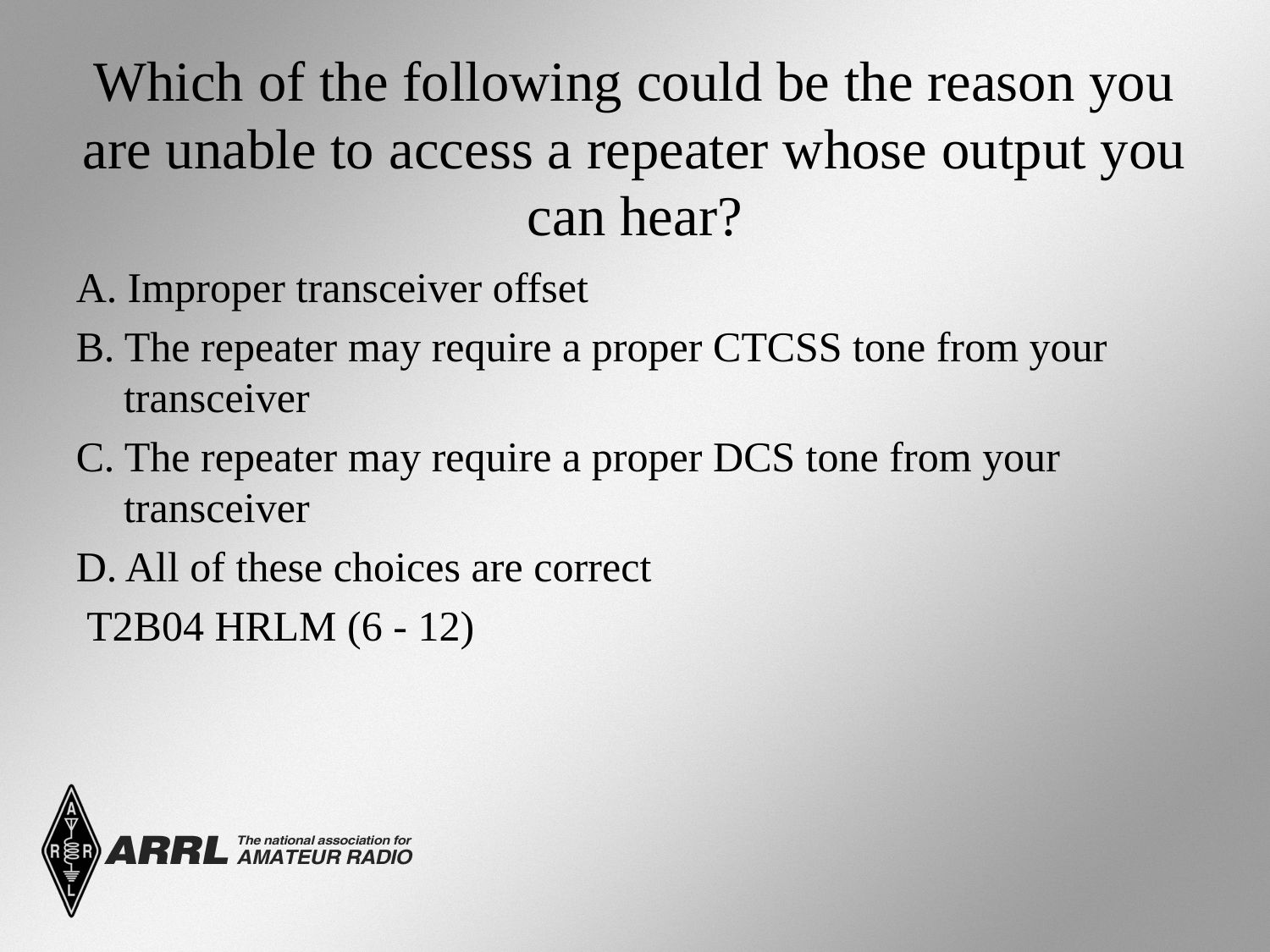

# Which of the following could be the reason you are unable to access a repeater whose output you can hear?
A. Improper transceiver offset
B. The repeater may require a proper CTCSS tone from your transceiver
C. The repeater may require a proper DCS tone from your transceiver
D. All of these choices are correct
 T2B04 HRLM (6 - 12)